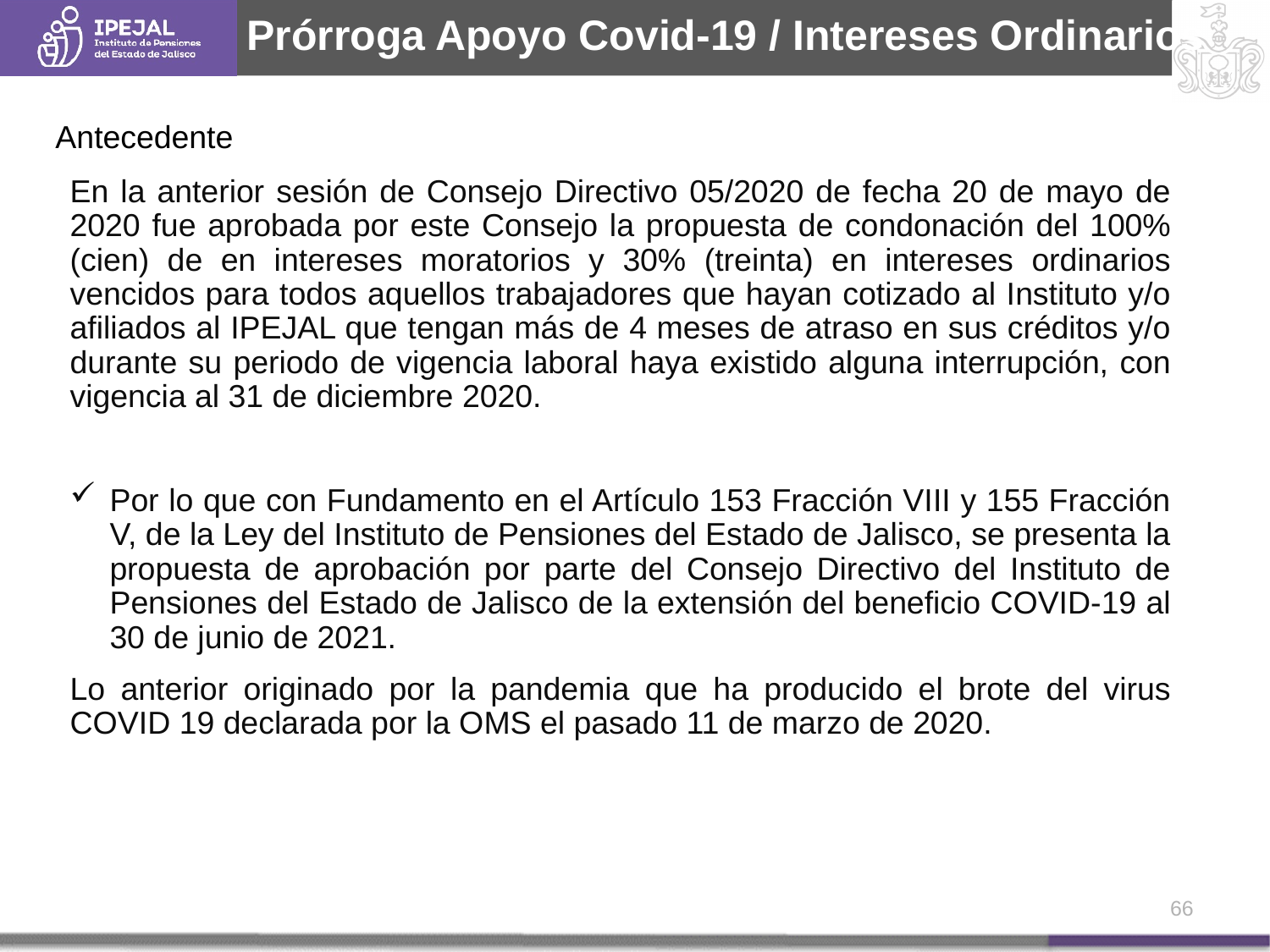

Prórroga Apoyo Covid-19 / Intereses Ordinarios
Antecedente
En la anterior sesión de Consejo Directivo 05/2020 de fecha 20 de mayo de 2020 fue aprobada por este Consejo la propuesta de condonación del 100% (cien) de en intereses moratorios y 30% (treinta) en intereses ordinarios vencidos para todos aquellos trabajadores que hayan cotizado al Instituto y/o afiliados al IPEJAL que tengan más de 4 meses de atraso en sus créditos y/o durante su periodo de vigencia laboral haya existido alguna interrupción, con vigencia al 31 de diciembre 2020.

Por lo que con Fundamento en el Artículo 153 Fracción VIII y 155 Fracción V, de la Ley del Instituto de Pensiones del Estado de Jalisco, se presenta la propuesta de aprobación por parte del Consejo Directivo del Instituto de Pensiones del Estado de Jalisco de la extensión del beneficio COVID-19 al 30 de junio de 2021.
Lo anterior originado por la pandemia que ha producido el brote del virus COVID 19 declarada por la OMS el pasado 11 de marzo de 2020.
66